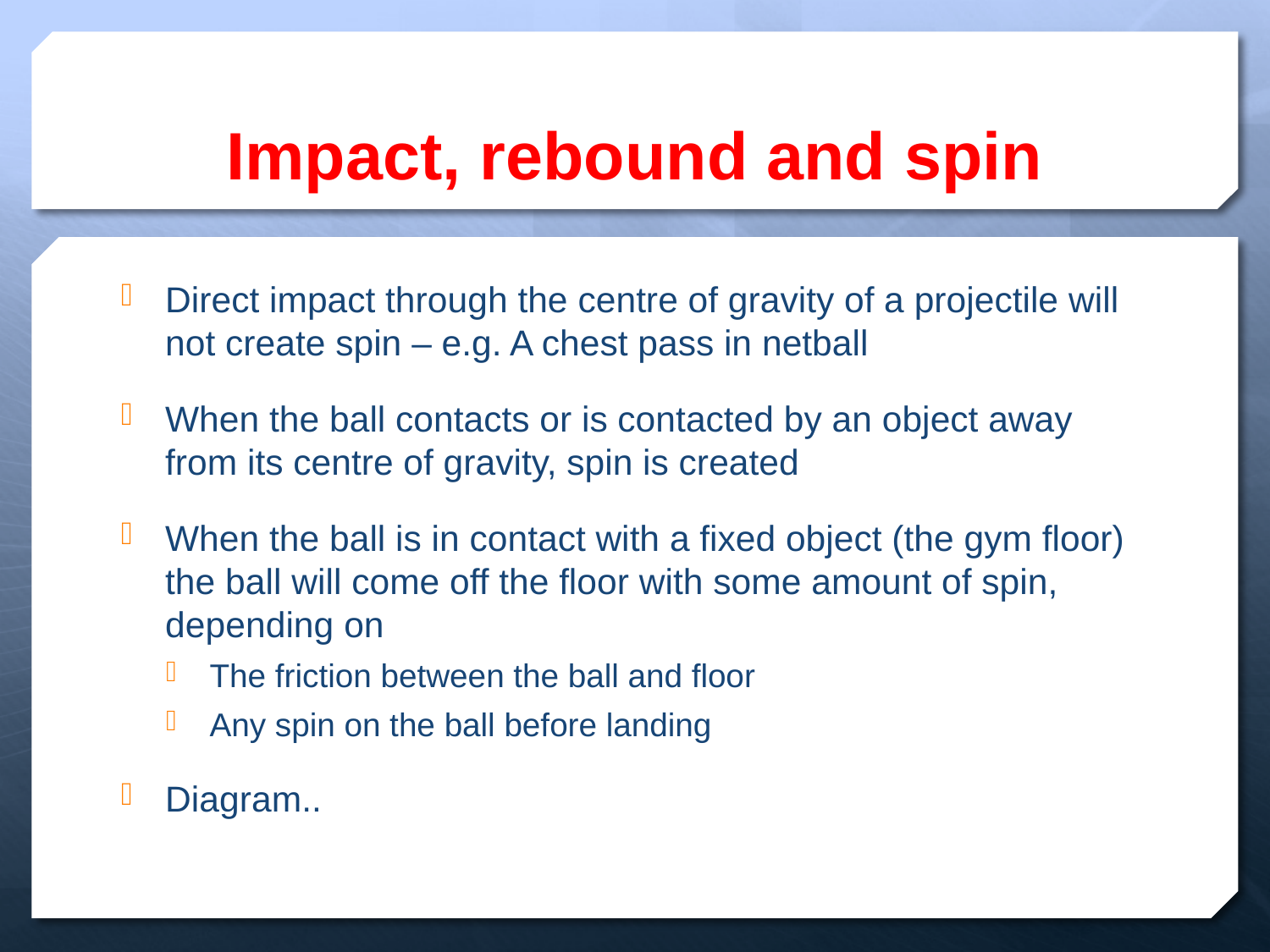

# Impact, rebound and spin
Direct impact through the centre of gravity of a projectile will not create spin – e.g. A chest pass in netball
When the ball contacts or is contacted by an object away from its centre of gravity, spin is created
When the ball is in contact with a fixed object (the gym floor) the ball will come off the floor with some amount of spin, depending on
The friction between the ball and floor
Any spin on the ball before landing
Diagram..